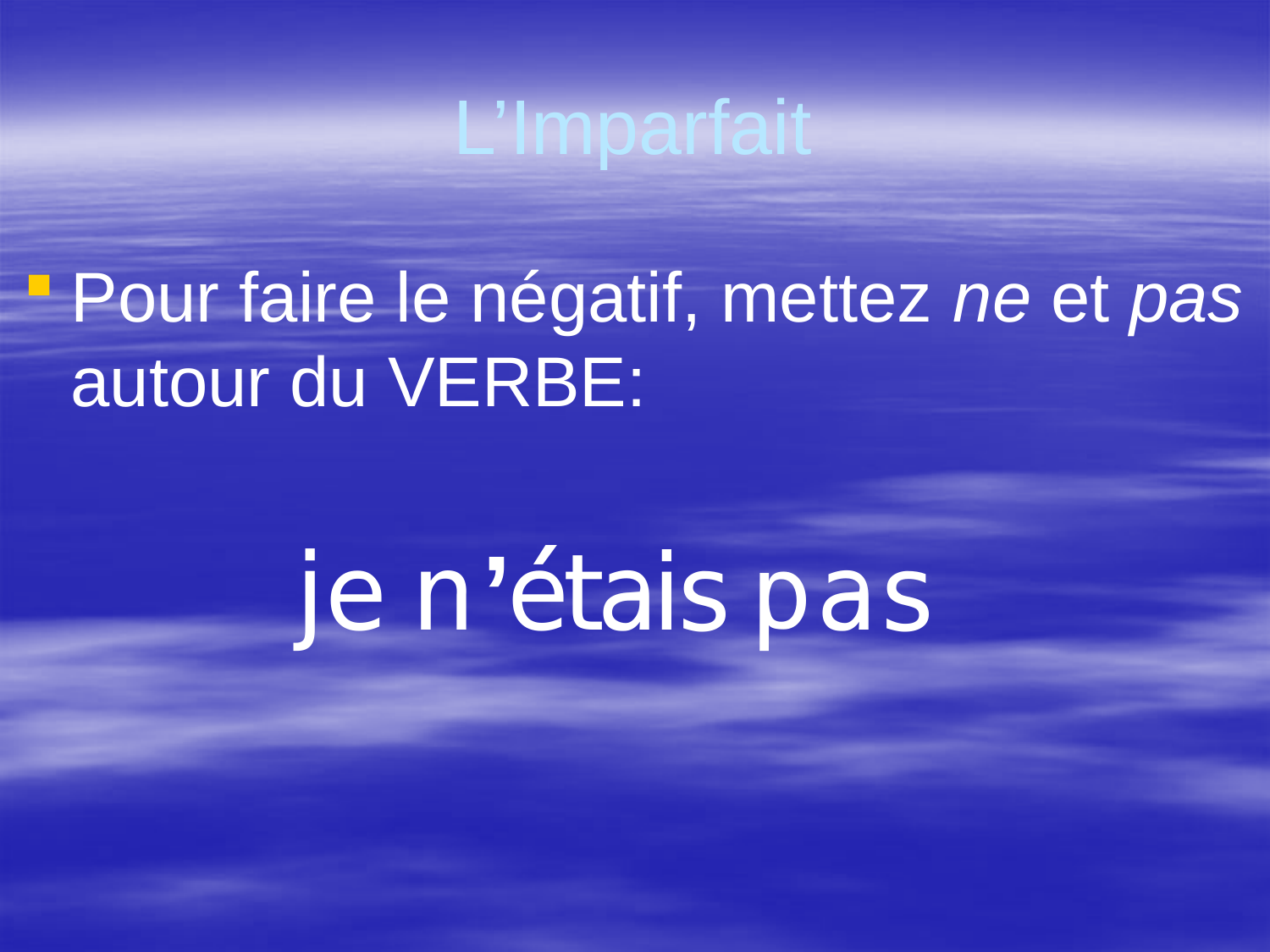

# L’Imparfait
Pour faire le négatif, mettez ne et pas autour du VERBE:
je
n’
étais
pas